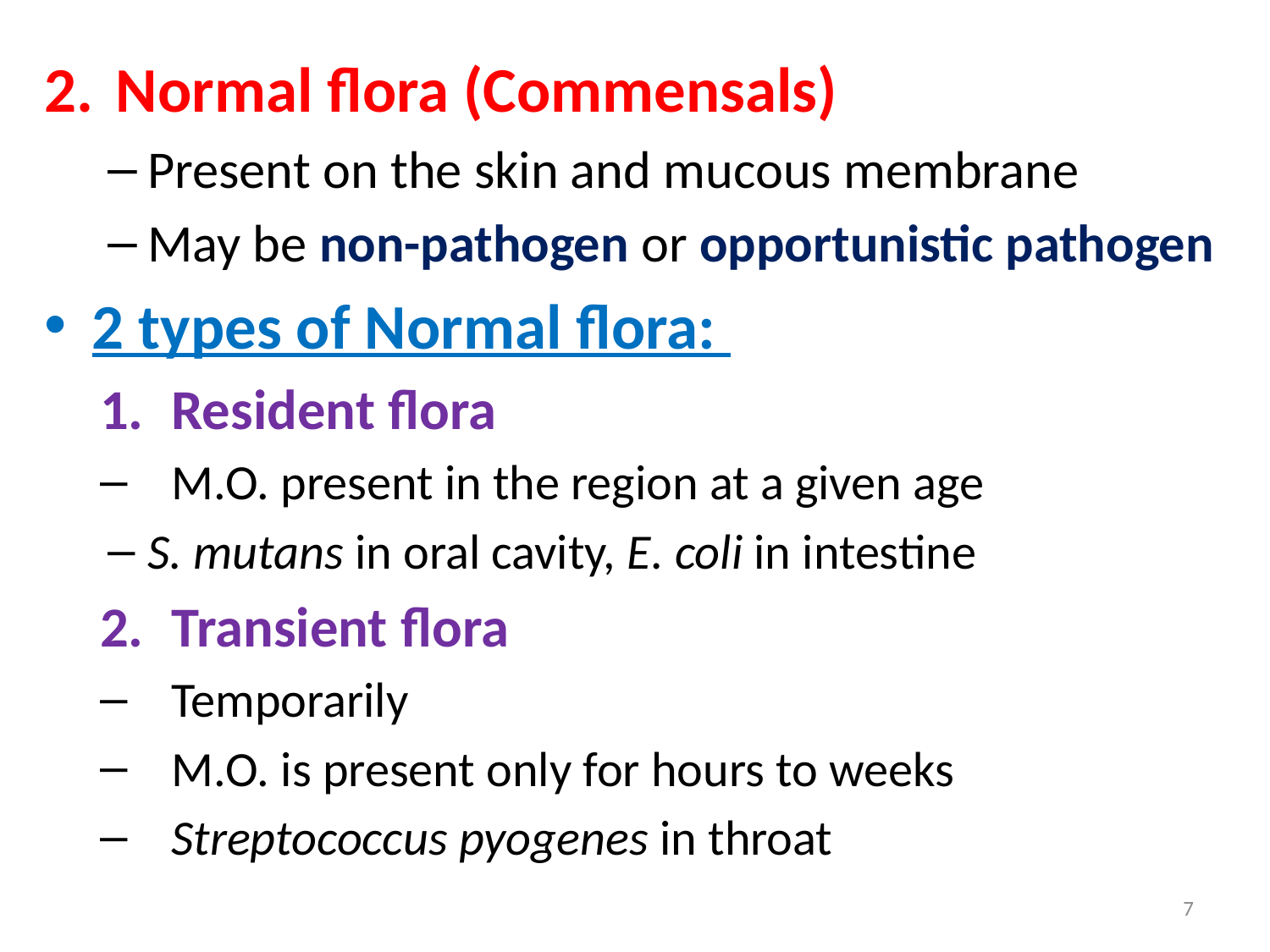

Normal flora (Commensals)
Present on the skin and mucous membrane
May be non-pathogen or opportunistic pathogen
2 types of Normal flora:
Resident flora
M.O. present in the region at a given age
S. mutans in oral cavity, E. coli in intestine
Transient flora
Temporarily
M.O. is present only for hours to weeks
Streptococcus pyogenes in throat

7